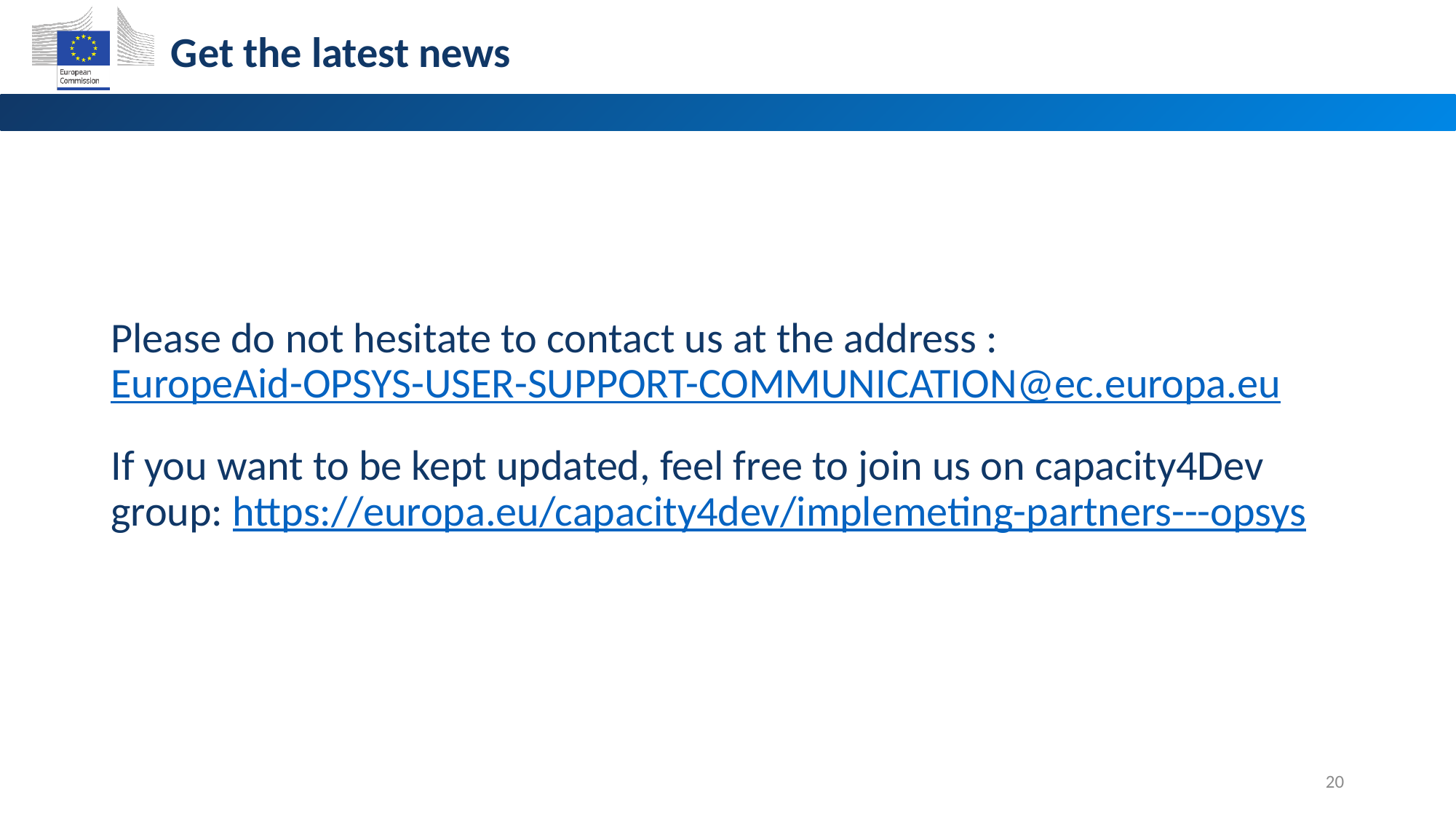

Get the latest news
Please do not hesitate to contact us at the address : EuropeAid-OPSYS-USER-SUPPORT-COMMUNICATION@ec.europa.eu
If you want to be kept updated, feel free to join us on capacity4Dev group: https://europa.eu/capacity4dev/implemeting-partners---opsys
20